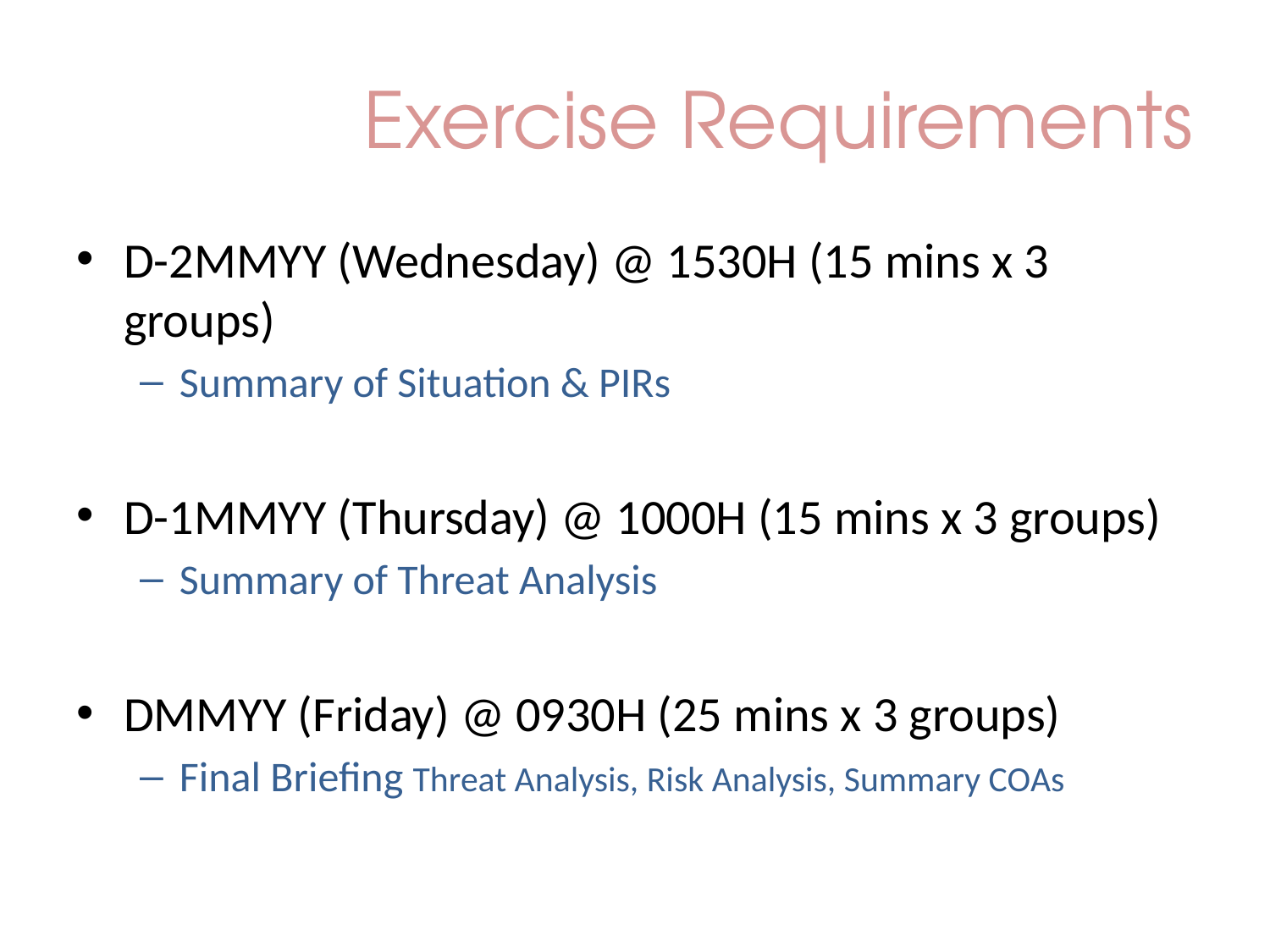

# Exercise Requirements
D-2MMYY (Wednesday) @ 1530H (15 mins x 3 groups)
Summary of Situation & PIRs

D-1MMYY (Thursday) @ 1000H (15 mins x 3 groups)
Summary of Threat Analysis

DMMYY (Friday) @ 0930H (25 mins x 3 groups)
Final Briefing Threat Analysis, Risk Analysis, Summary COAs